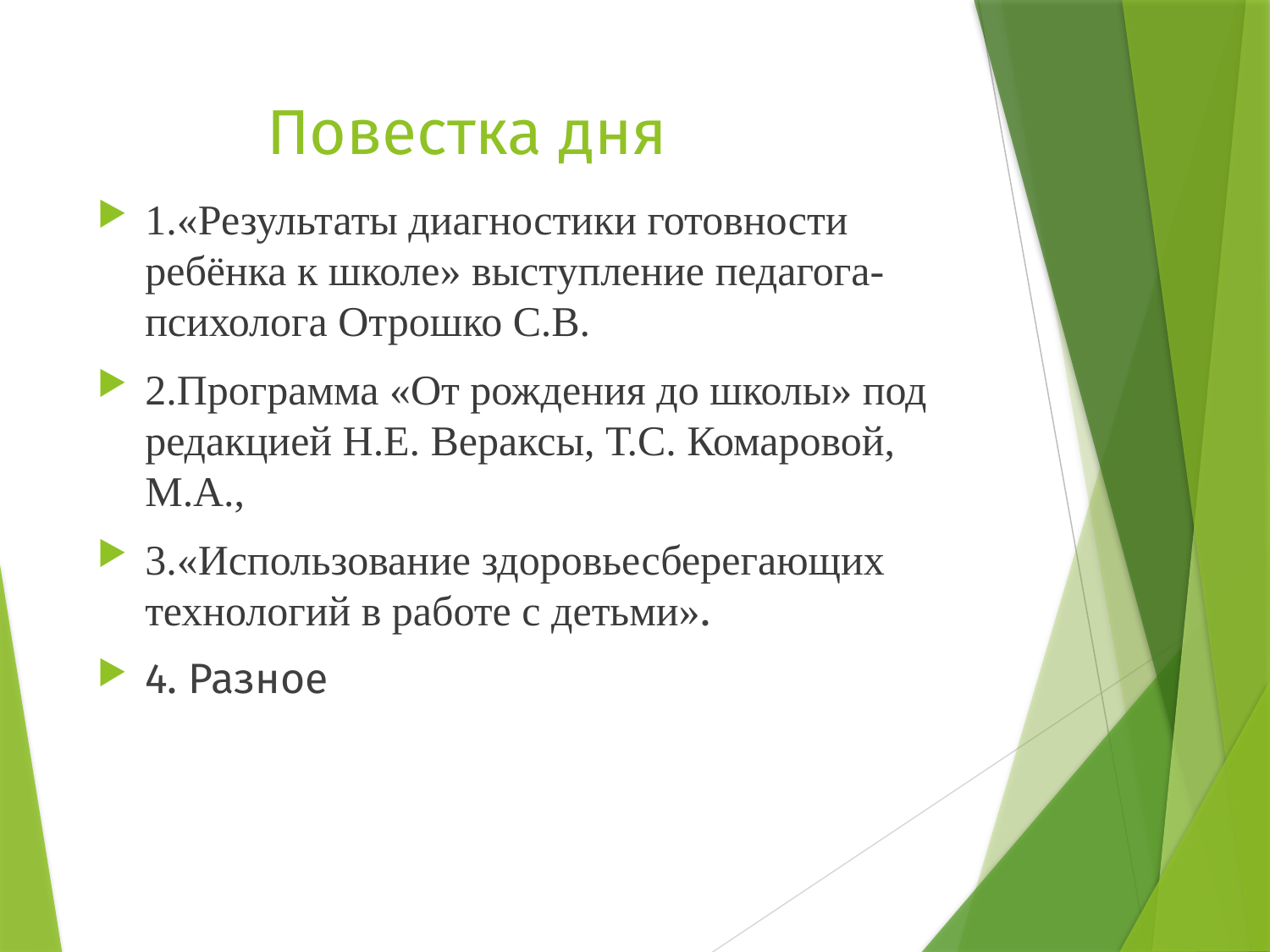

# Повестка дня
1.«Результаты диагностики готовности ребёнка к школе» выступление педагога-психолога Отрошко С.В.
2.Программа «От рождения до школы» под редакцией H.Е. Вераксы, Т.С. Комаровой, М.А.,
3.«Использование здоровьесберегающих технологий в работе с детьми».
4. Разное